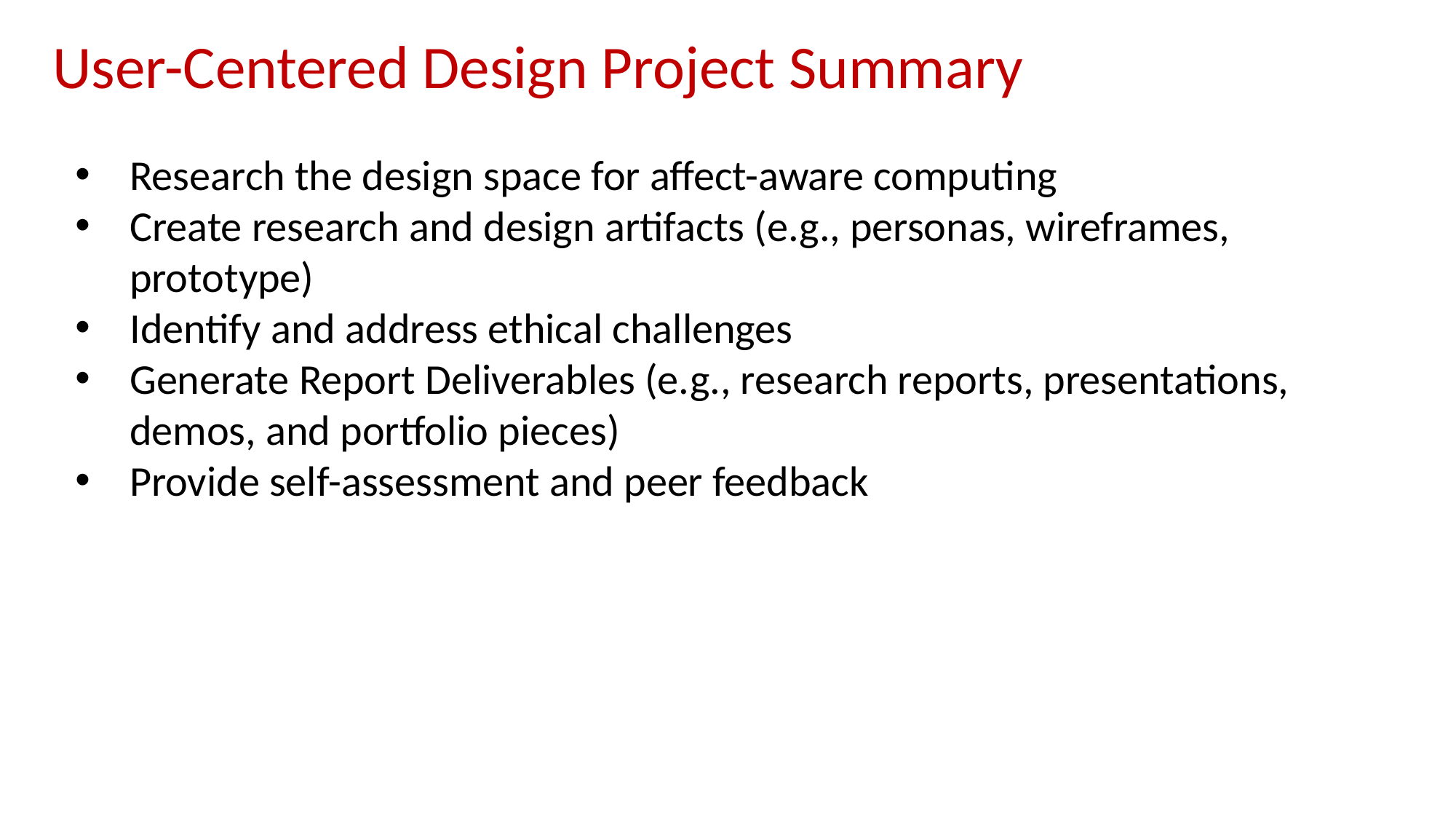

User-Centered Design Project Summary
Research the design space for affect-aware computing
Create research and design artifacts (e.g., personas, wireframes, prototype)
Identify and address ethical challenges
Generate Report Deliverables (e.g., research reports, presentations, demos, and portfolio pieces)
Provide self-assessment and peer feedback